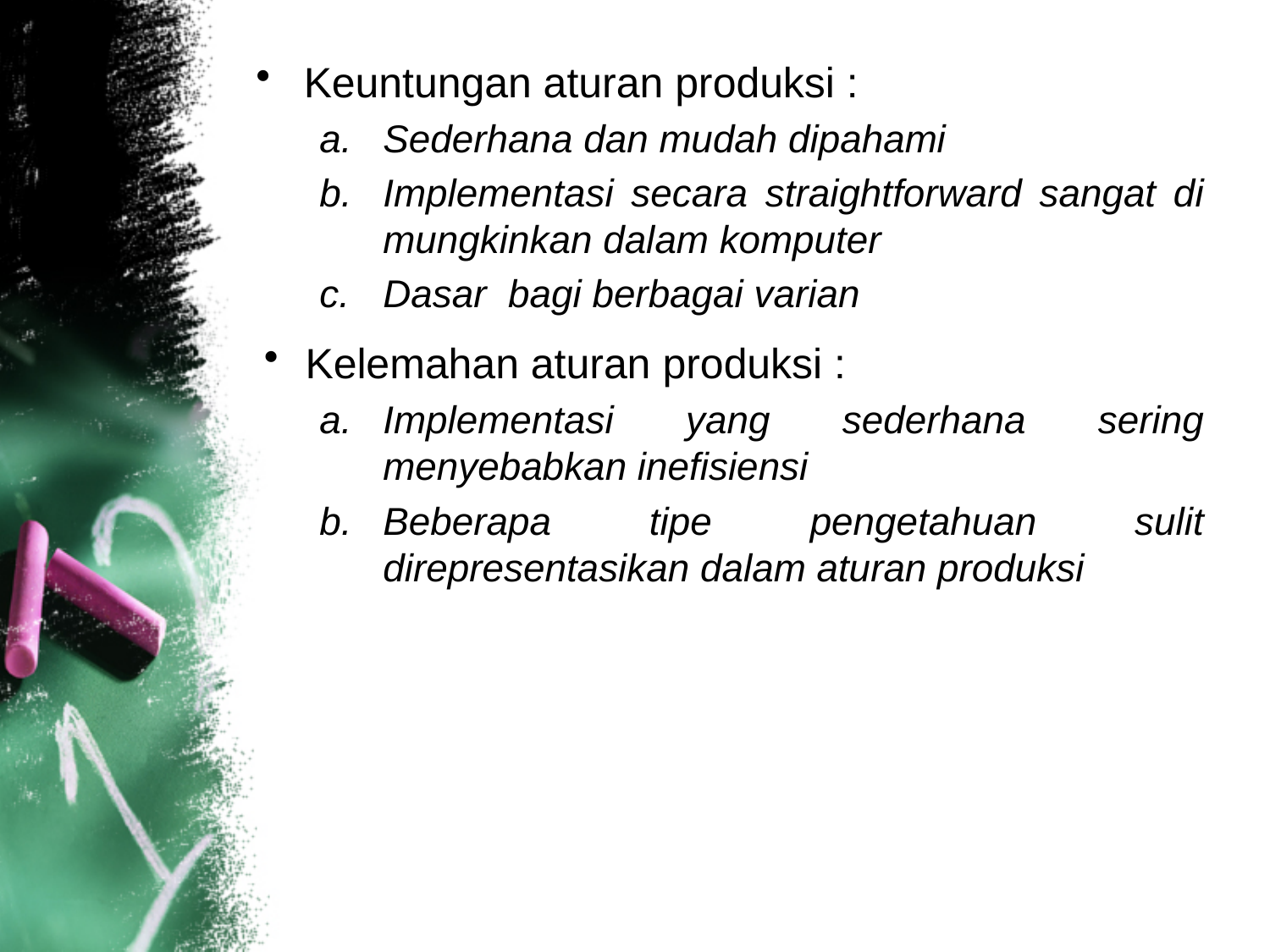

Keuntungan aturan produksi :
Sederhana dan mudah dipahami
Implementasi secara straightforward sangat di mungkinkan dalam komputer
Dasar  bagi berbagai varian
Kelemahan aturan produksi :
Implementasi yang sederhana sering menyebabkan inefisiensi
Beberapa tipe pengetahuan sulit direpresentasikan dalam aturan produksi